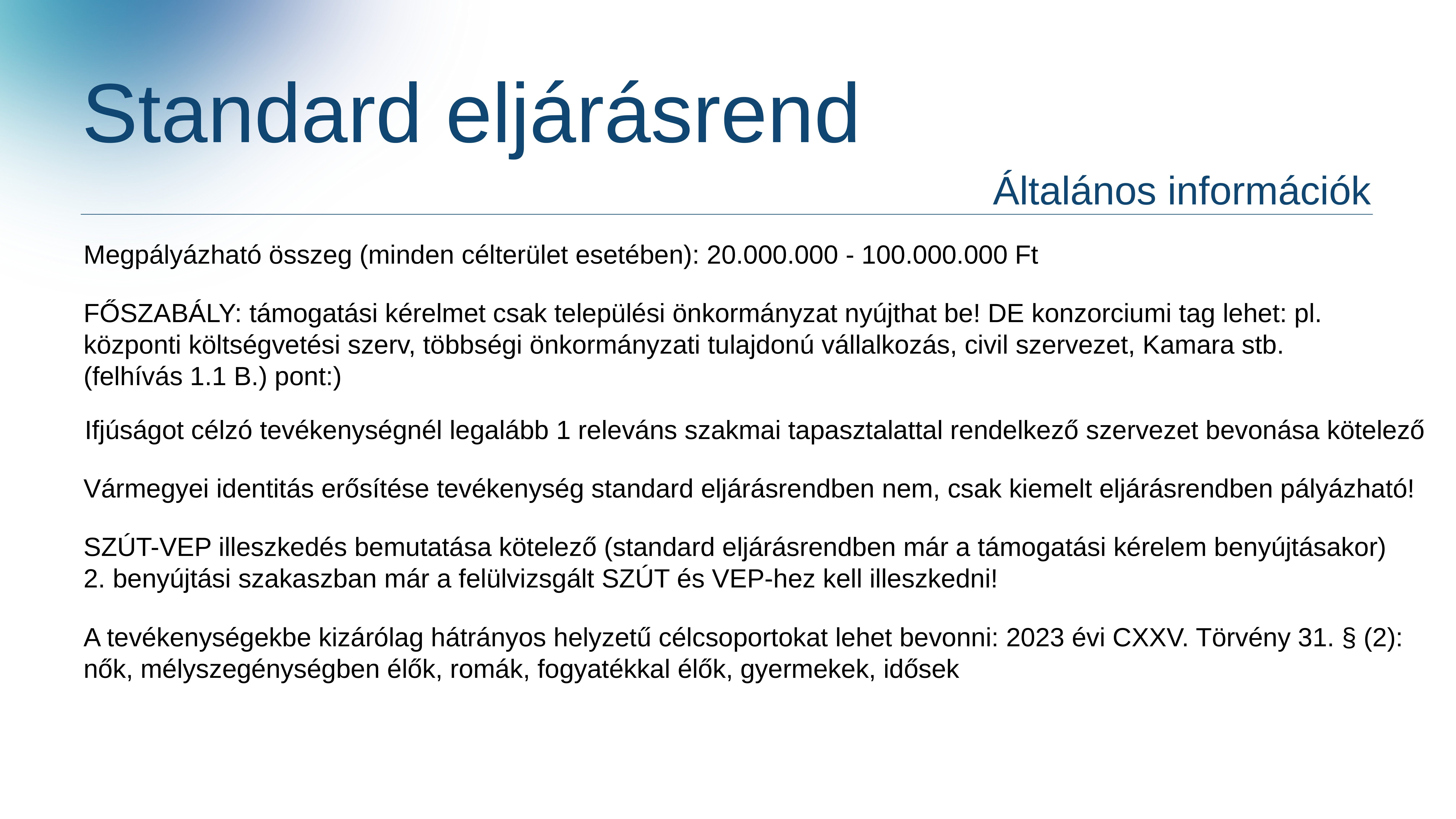

Standard eljárásrend
Általános információk

Megpályázható összeg (minden célterület esetében): 20.000.000 - 100.000.000 Ft
FŐSZABÁLY: támogatási kérelmet csak települési önkormányzat nyújthat be! DE konzorciumi tag lehet: pl. központi költségvetési szerv, többségi önkormányzati tulajdonú vállalkozás, civil szervezet, Kamara stb. (felhívás 1.1 B.) pont:)
Ifjúságot célzó tevékenységnél legalább 1 releváns szakmai tapasztalattal rendelkező szervezet bevonása kötelező
Vármegyei identitás erősítése tevékenység standard eljárásrendben nem, csak kiemelt eljárásrendben pályázható!
SZÚT-VEP illeszkedés bemutatása kötelező (standard eljárásrendben már a támogatási kérelem benyújtásakor)
2. benyújtási szakaszban már a felülvizsgált SZÚT és VEP-hez kell illeszkedni!
A tevékenységekbe kizárólag hátrányos helyzetű célcsoportokat lehet bevonni: 2023 évi CXXV. Törvény 31. § (2): nők, mélyszegénységben élők, romák, fogyatékkal élők, gyermekek, idősek